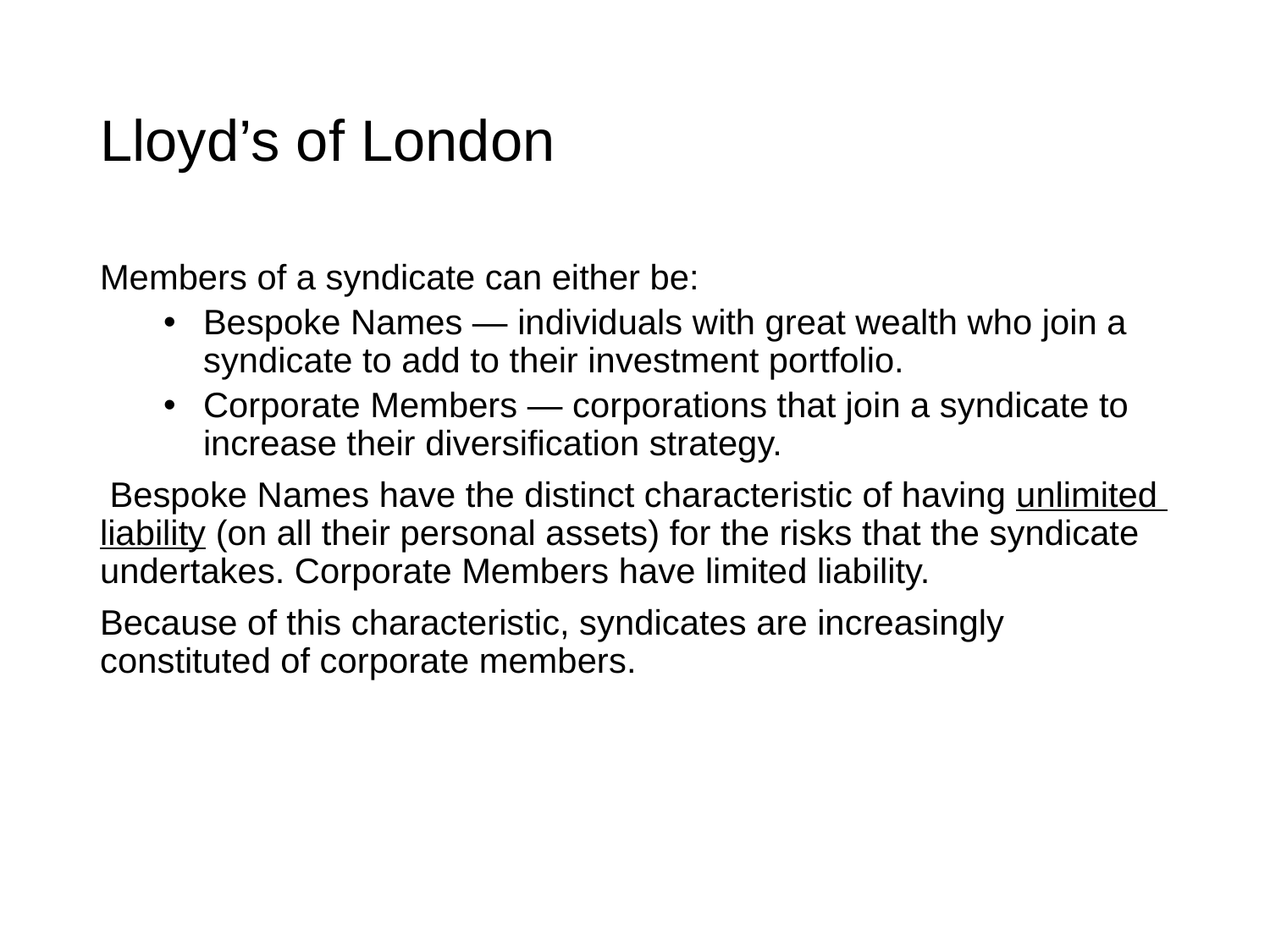

# Lloyd’s of London
Members of a syndicate can either be:
Bespoke Names — individuals with great wealth who join a syndicate to add to their investment portfolio.
Corporate Members — corporations that join a syndicate to increase their diversification strategy.
 Bespoke Names have the distinct characteristic of having unlimited  liability (on all their personal assets) for the risks that the syndicate undertakes. Corporate Members have limited liability.
Because of this characteristic, syndicates are increasingly constituted of corporate members.